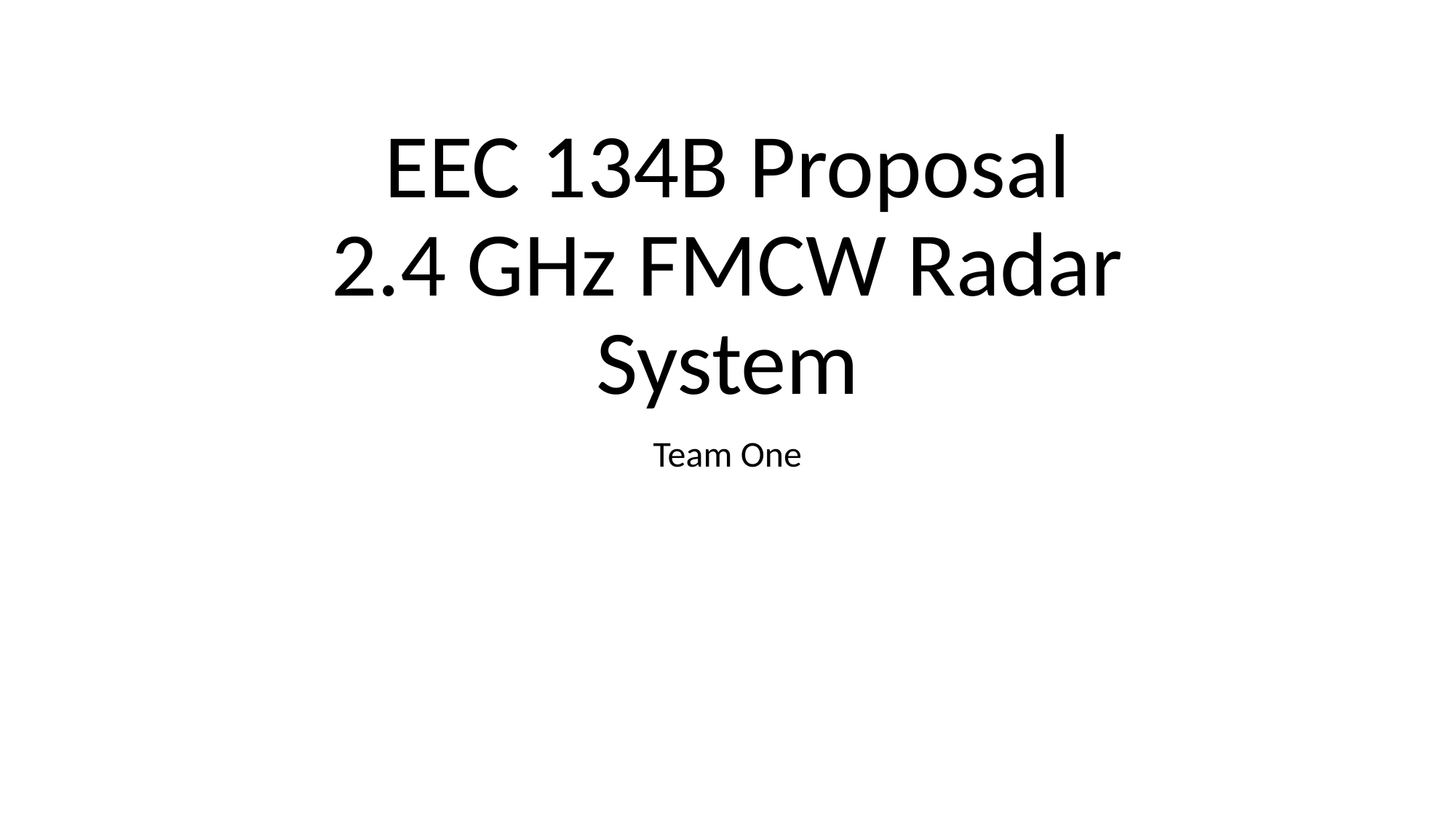

# EEC 134B Proposal 2.4 GHz FMCW Radar System
Team One